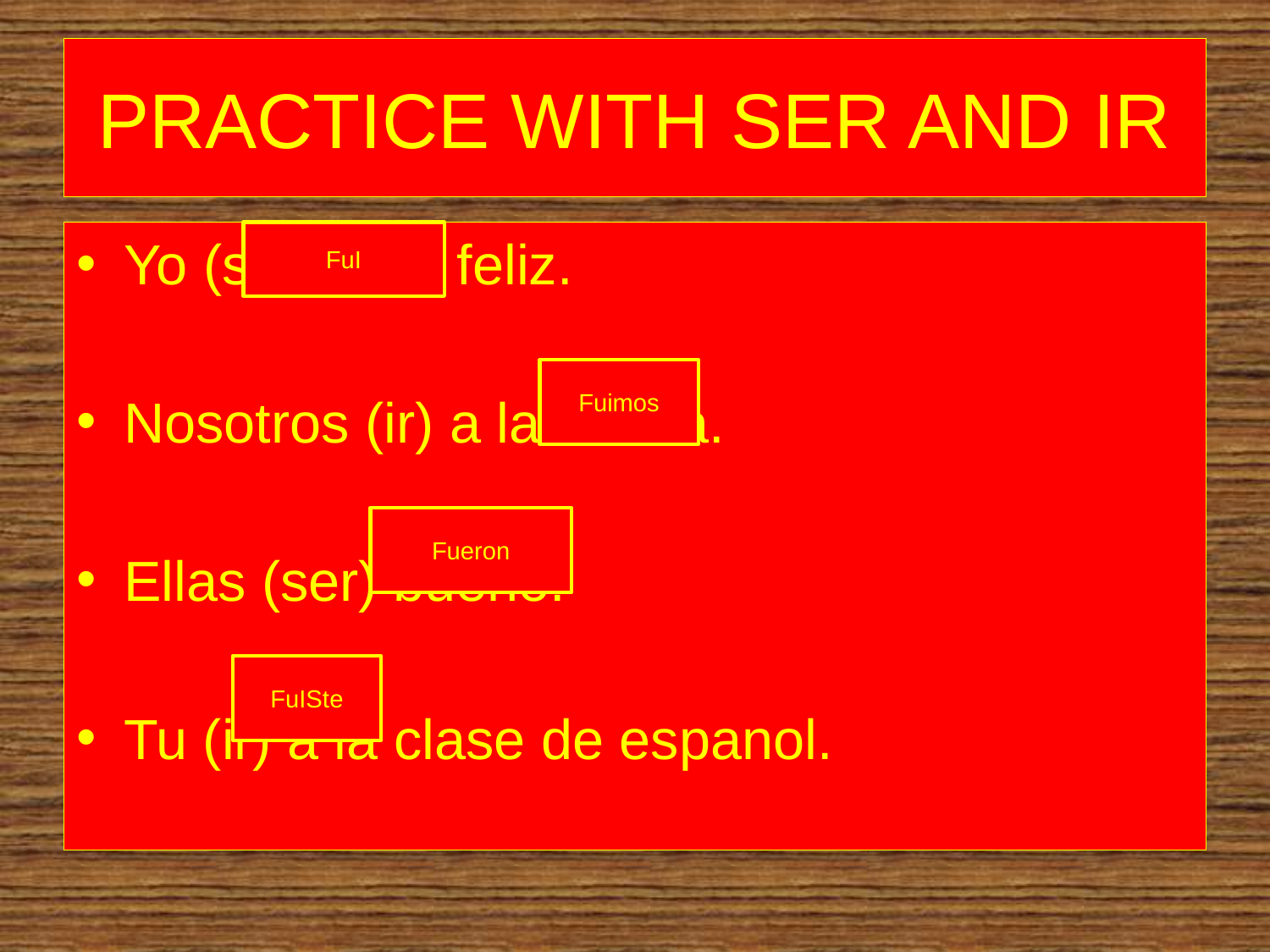

# PRACTICE WITH SER AND IR
Yo (ser) muy feliz.

Nosotros (ir) a la tienda.

Ellas (ser) bueno.

Tu (ir) a la clase de espanol.

FuI
Fuimos
Fueron
FuISte